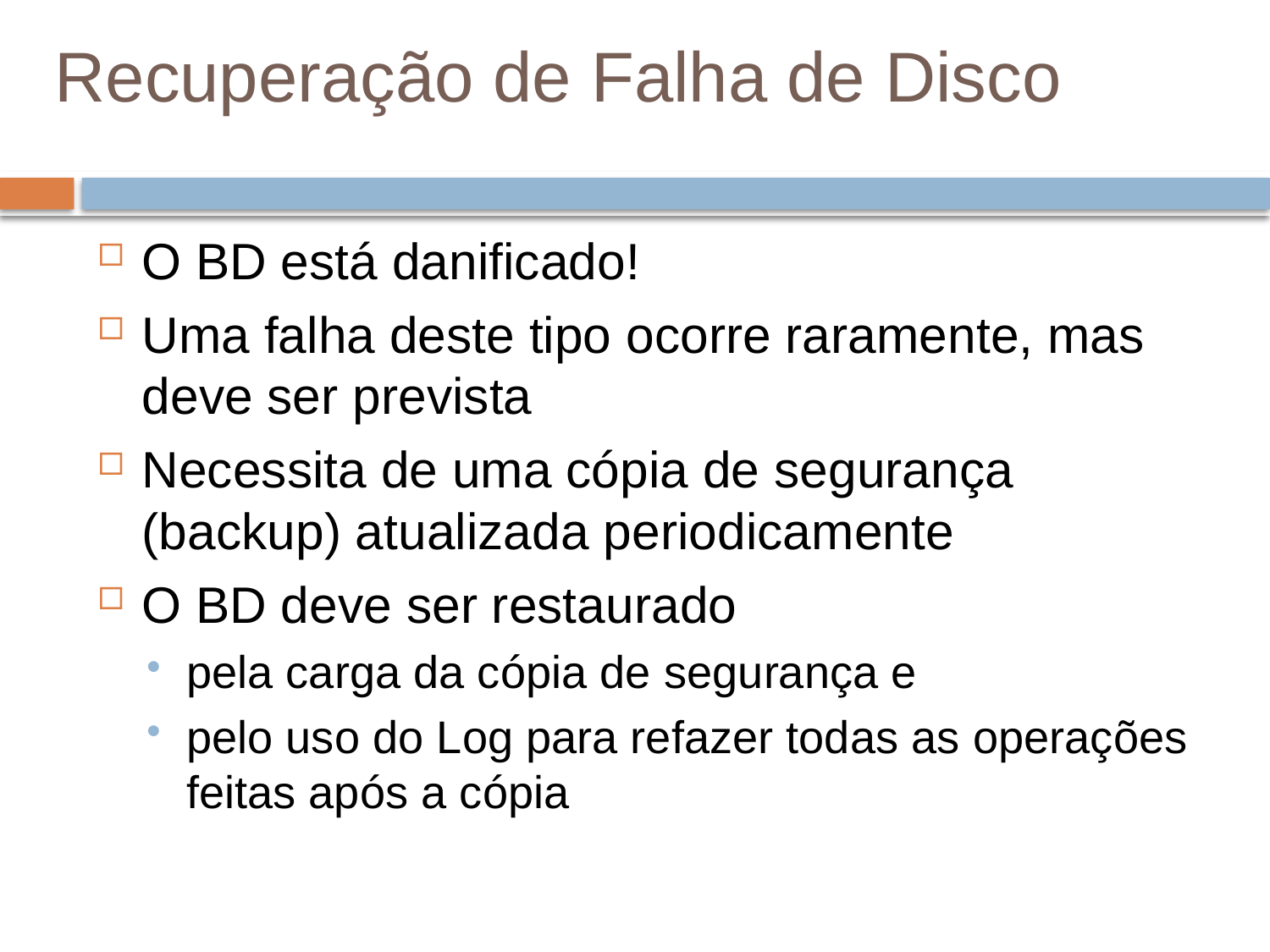

# Recuperação de Falha de Disco
O BD está danificado!
Uma falha deste tipo ocorre raramente, mas deve ser prevista
Necessita de uma cópia de segurança (backup) atualizada periodicamente
O BD deve ser restaurado
pela carga da cópia de segurança e
pelo uso do Log para refazer todas as operações feitas após a cópia